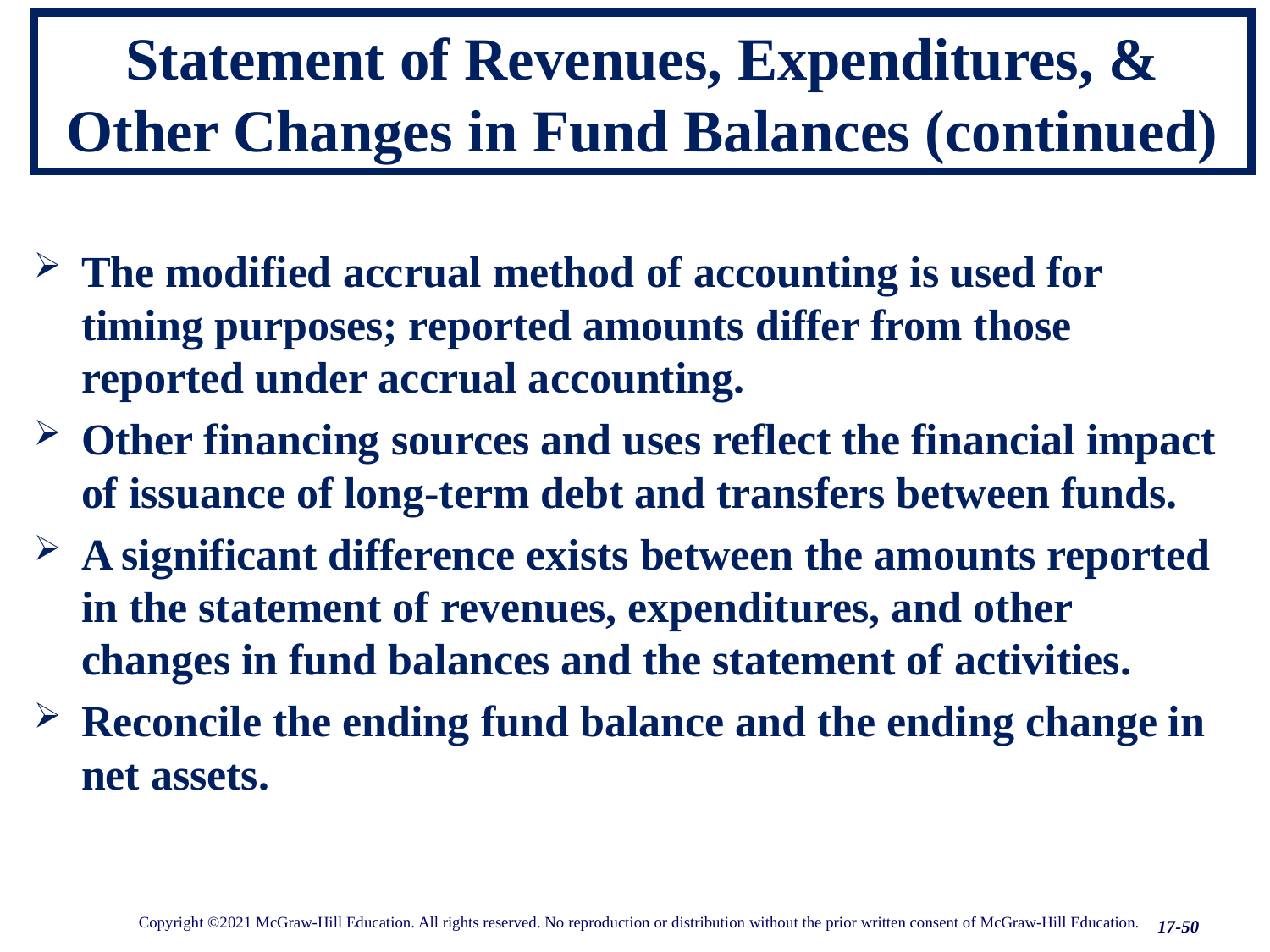

# Statement of Revenues, Expenditures, & Other Changes in Fund Balances (continued)
17-50
The modified accrual method of accounting is used for timing purposes; reported amounts differ from those reported under accrual accounting.
Other financing sources and uses reflect the financial impact of issuance of long-term debt and transfers between funds.
A significant difference exists between the amounts reported in the statement of revenues, expenditures, and other changes in fund balances and the statement of activities.
Reconcile the ending fund balance and the ending change in net assets.
17-50
Copyright ©2021 McGraw-Hill Education. All rights reserved. No reproduction or distribution without the prior written consent of McGraw-Hill Education.